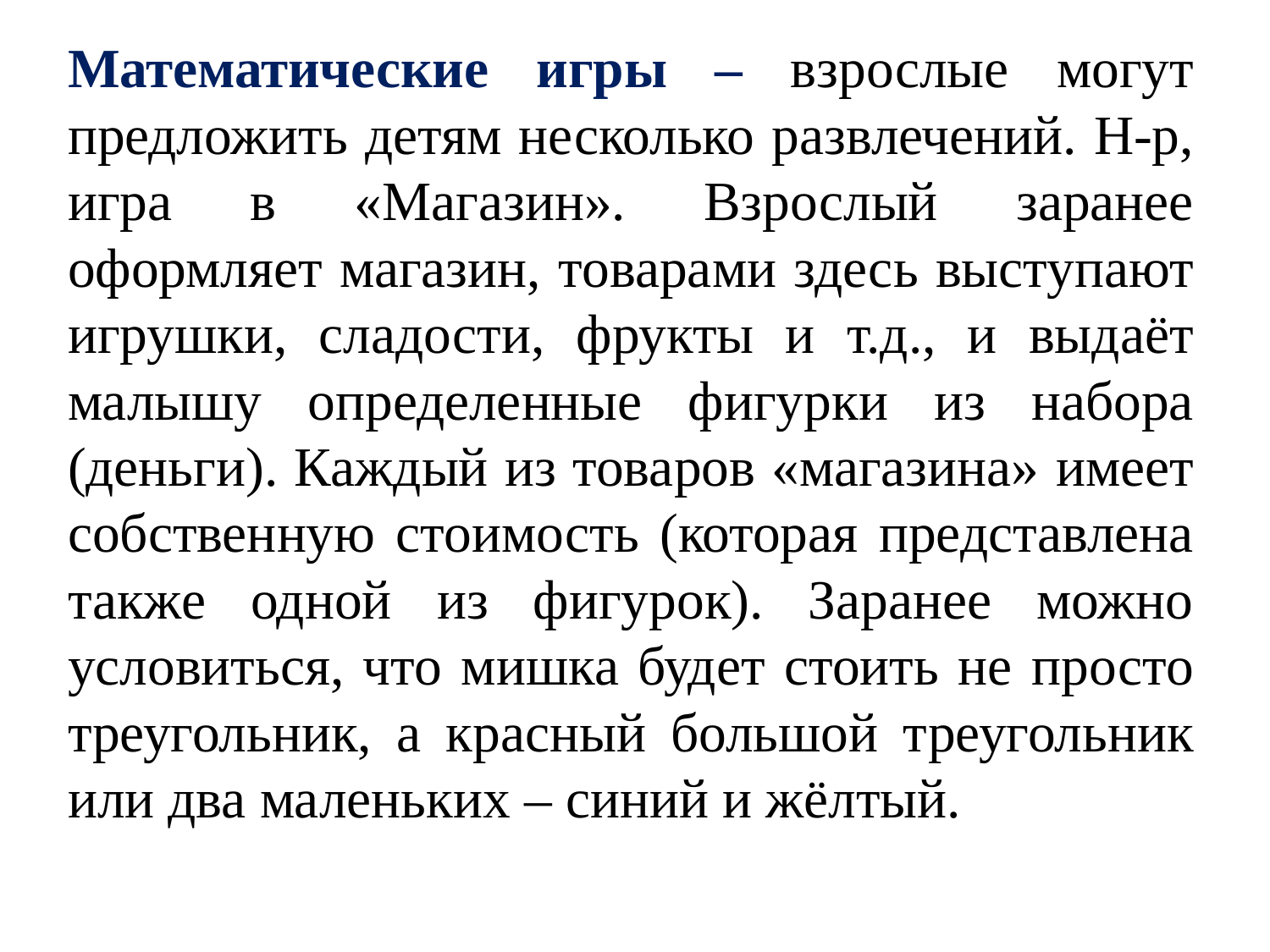

Математические игры – взрослые могут предложить детям несколько развлечений. Н-р, игра в «Магазин». Взрослый заранее оформляет магазин, товарами здесь выступают игрушки, сладости, фрукты и т.д., и выдаёт малышу определенные фигурки из набора (деньги). Каждый из товаров «магазина» имеет собственную стоимость (которая представлена также одной из фигурок). Заранее можно условиться, что мишка будет стоить не просто треугольник, а красный большой треугольник или два маленьких – синий и жёлтый.